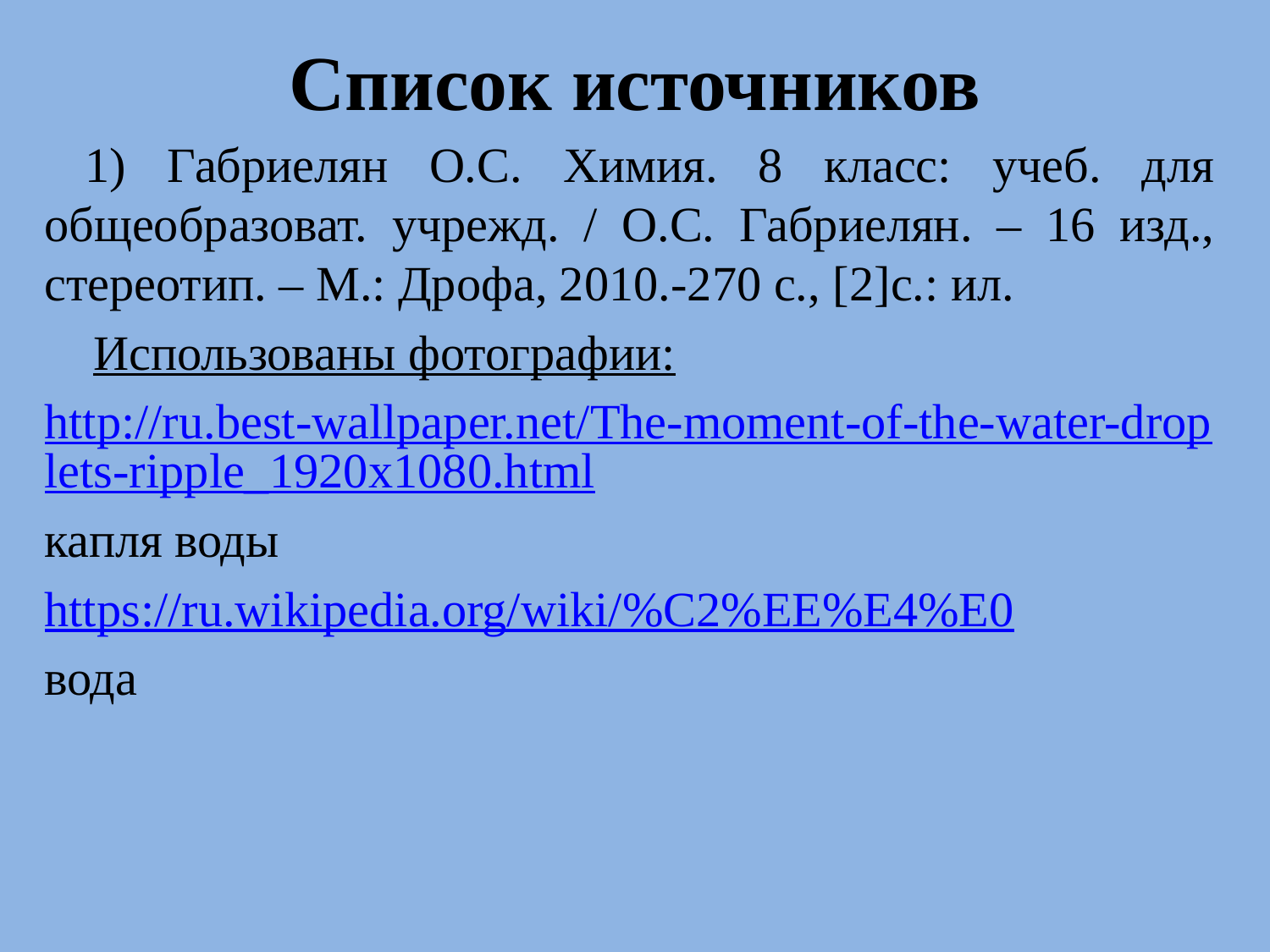

# Список источников
 1) Габриелян О.С. Химия. 8 класс: учеб. для общеобразоват. учрежд. / О.С. Габриелян. – 16 изд., стереотип. – М.: Дрофа, 2010.-270 с., [2]с.: ил.
    Использованы фотографии:
http://ru.best-wallpaper.net/The-moment-of-the-water-droplets-ripple_1920x1080.html
капля воды
https://ru.wikipedia.org/wiki/%C2%EE%E4%E0
вода